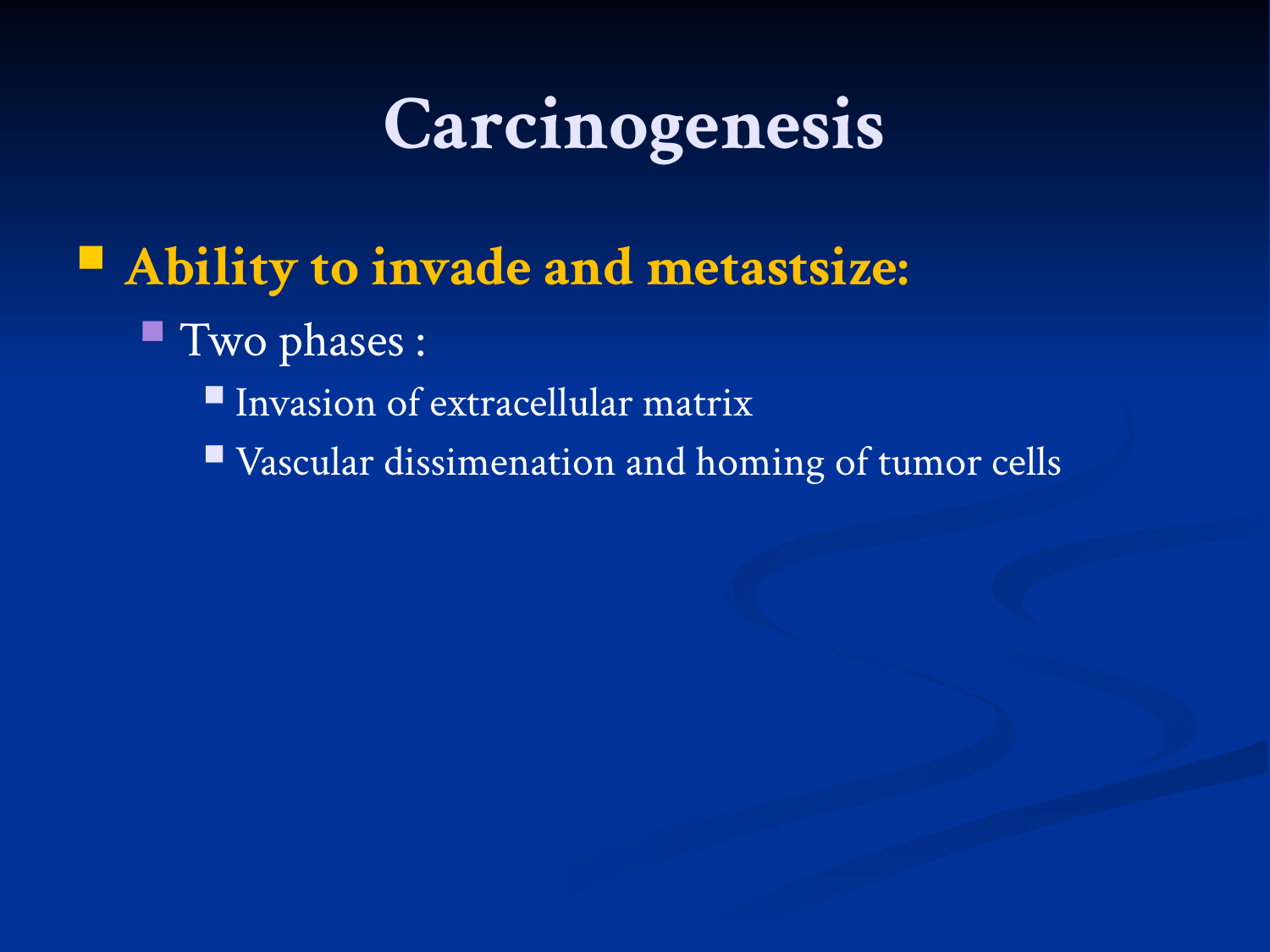

# Carcinogenesis
Ability to invade and metastsize:
Two phases :
Invasion of extracellular matrix
Vascular dissimenation and homing of tumor cells